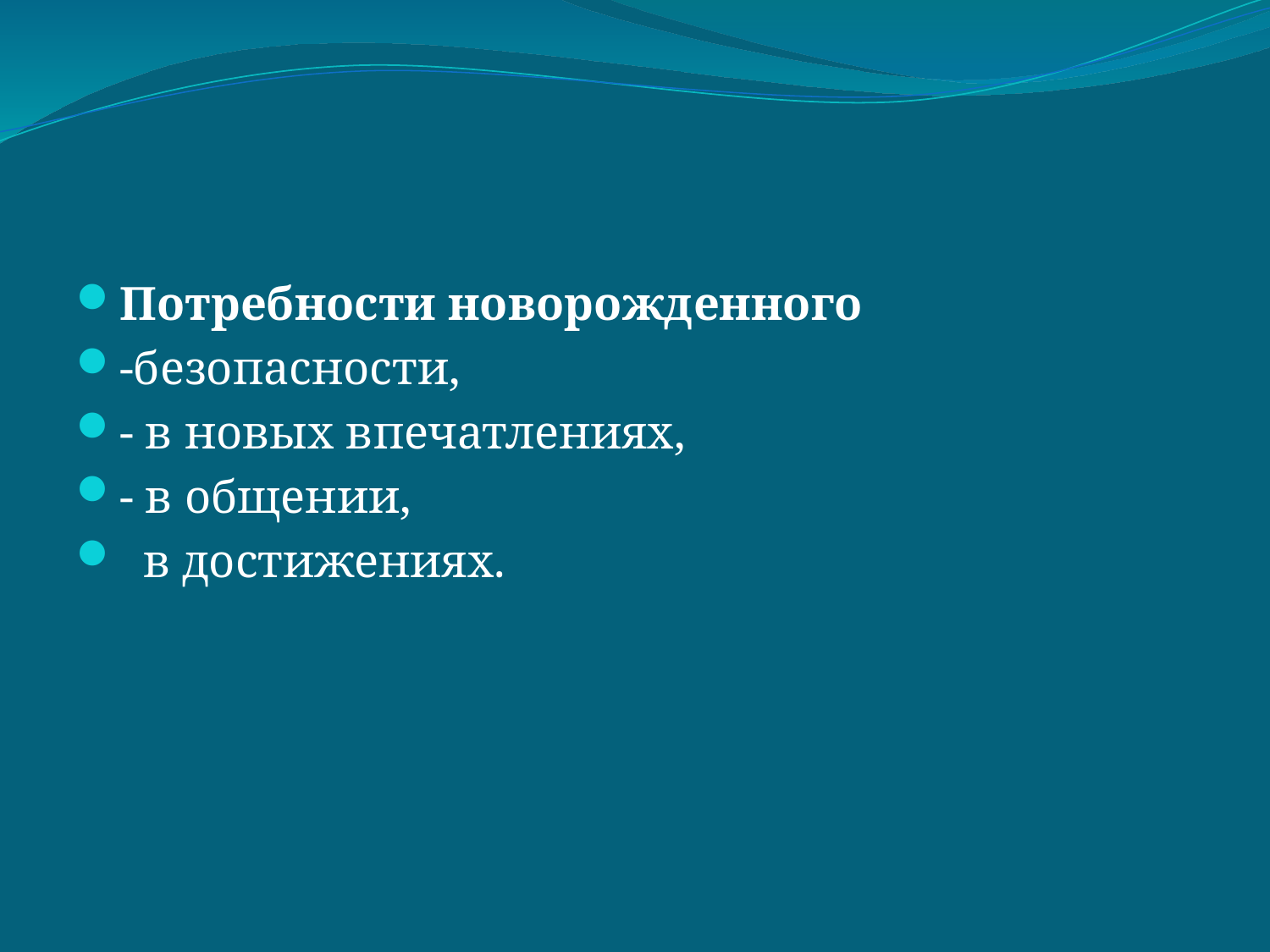

#
Потребности новорожденного
-безопасности,
- в новых впечатлениях,
- в общении,
  в достижениях.